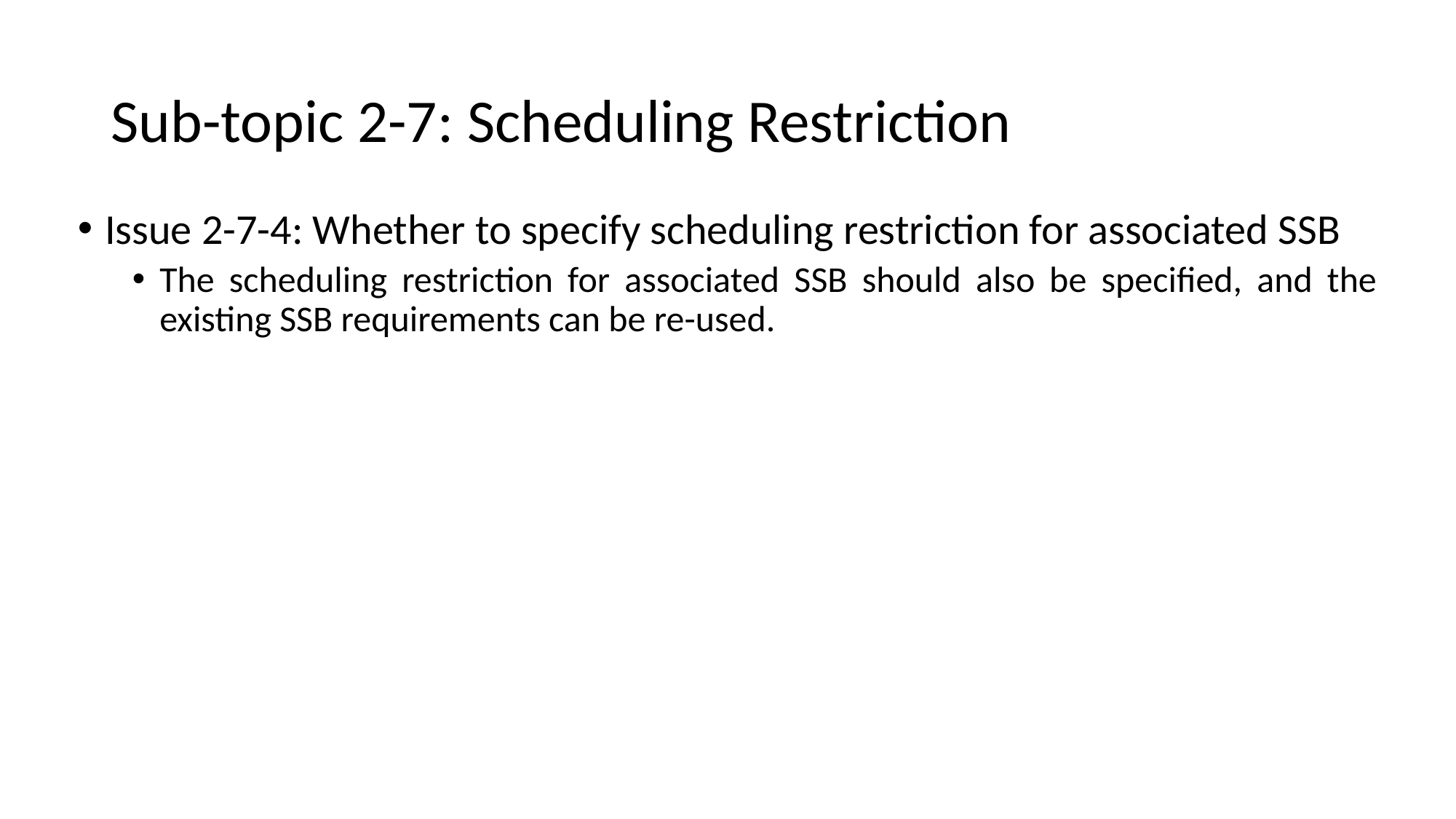

# Sub-topic 2-7: Scheduling Restriction
Issue 2-7-4: Whether to specify scheduling restriction for associated SSB
The scheduling restriction for associated SSB should also be specified, and the existing SSB requirements can be re-used.